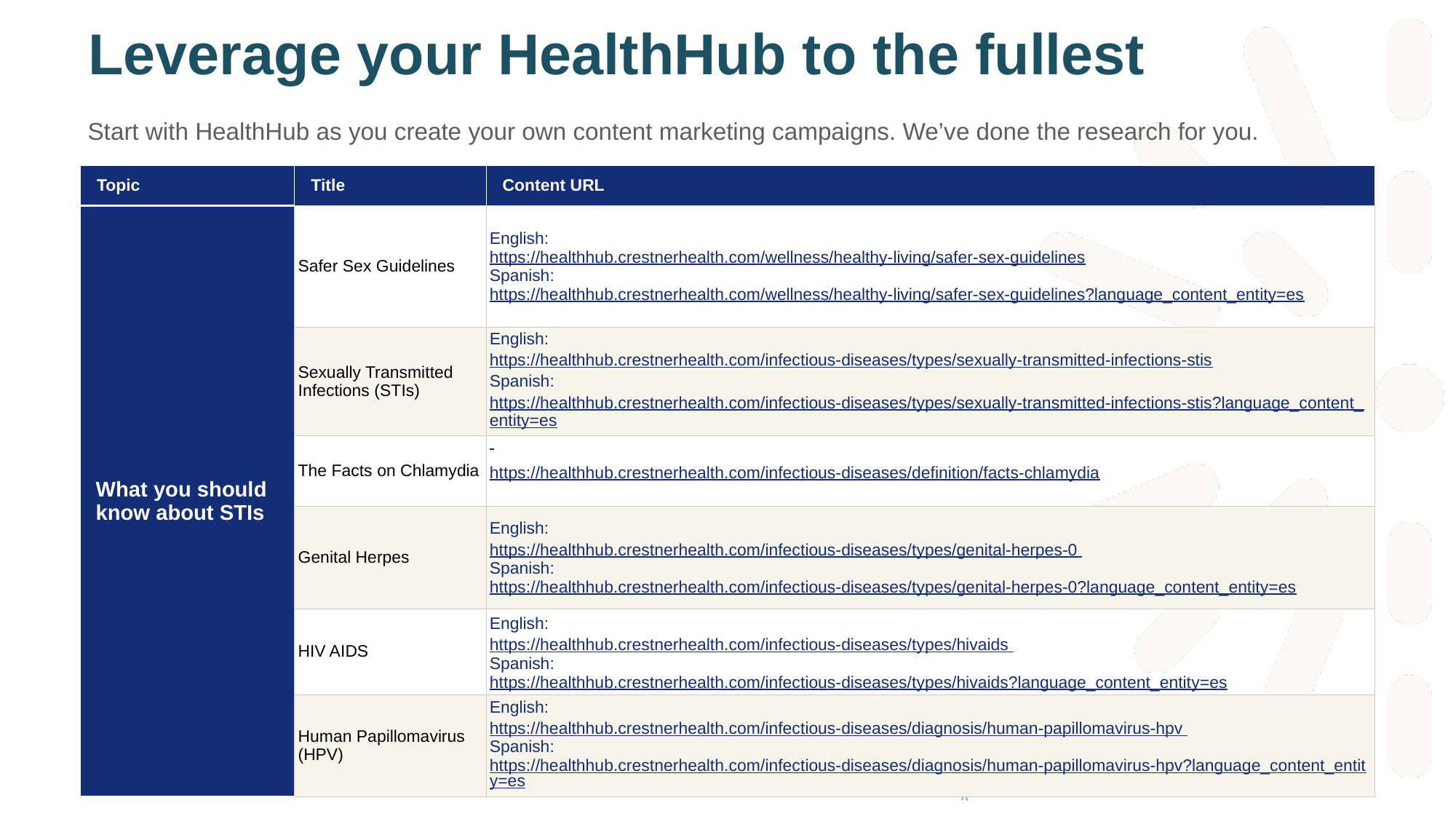

# Leverage your HealthHub to the fullest
Start with HealthHub as you create your own content marketing campaigns. We’ve done the research for you.
| Topic | Title | Content URL |
| --- | --- | --- |
| What you should know about STIs | Safer Sex Guidelines | English: https://healthhub.crestnerhealth.com/wellness/healthy-living/safer-sex-guidelines Spanish: https://healthhub.crestnerhealth.com/wellness/healthy-living/safer-sex-guidelines?language\_content\_entity=es |
|  | Sexually Transmitted Infections (STIs) | English: https://healthhub.crestnerhealth.com/infectious-diseases/types/sexually-transmitted-infections-stis Spanish: https://healthhub.crestnerhealth.com/infectious-diseases/types/sexually-transmitted-infections-stis?language\_content\_entity=es |
|  | The Facts on Chlamydia | https://healthhub.crestnerhealth.com/infectious-diseases/definition/facts-chlamydia |
|  | Genital Herpes | English: https://healthhub.crestnerhealth.com/infectious-diseases/types/genital-herpes-0 Spanish: https://healthhub.crestnerhealth.com/infectious-diseases/types/genital-herpes-0?language\_content\_entity=es |
|  | HIV AIDS | English: https://healthhub.crestnerhealth.com/infectious-diseases/types/hivaids Spanish: https://healthhub.crestnerhealth.com/infectious-diseases/types/hivaids?language\_content\_entity=es |
|  | Human Papillomavirus (HPV) | English: https://healthhub.crestnerhealth.com/infectious-diseases/diagnosis/human-papillomavirus-hpv Spanish: https://healthhub.crestnerhealth.com/infectious-diseases/diagnosis/human-papillomavirus-hpv?language\_content\_entity=es |